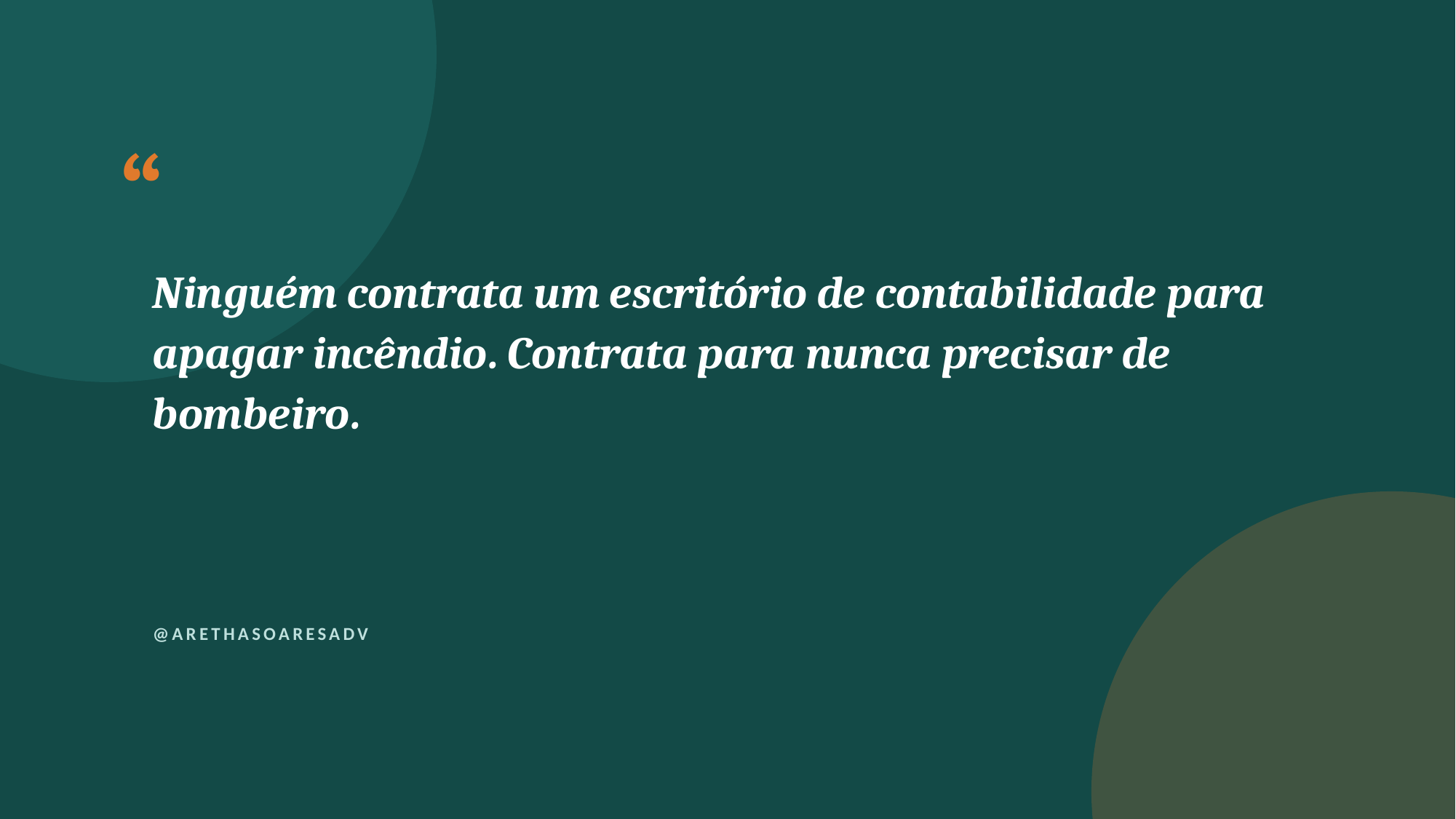

“
Ninguém contrata um escritório de contabilidade para apagar incêndio. Contrata para nunca precisar de bombeiro.

@ARETHASOARESADV